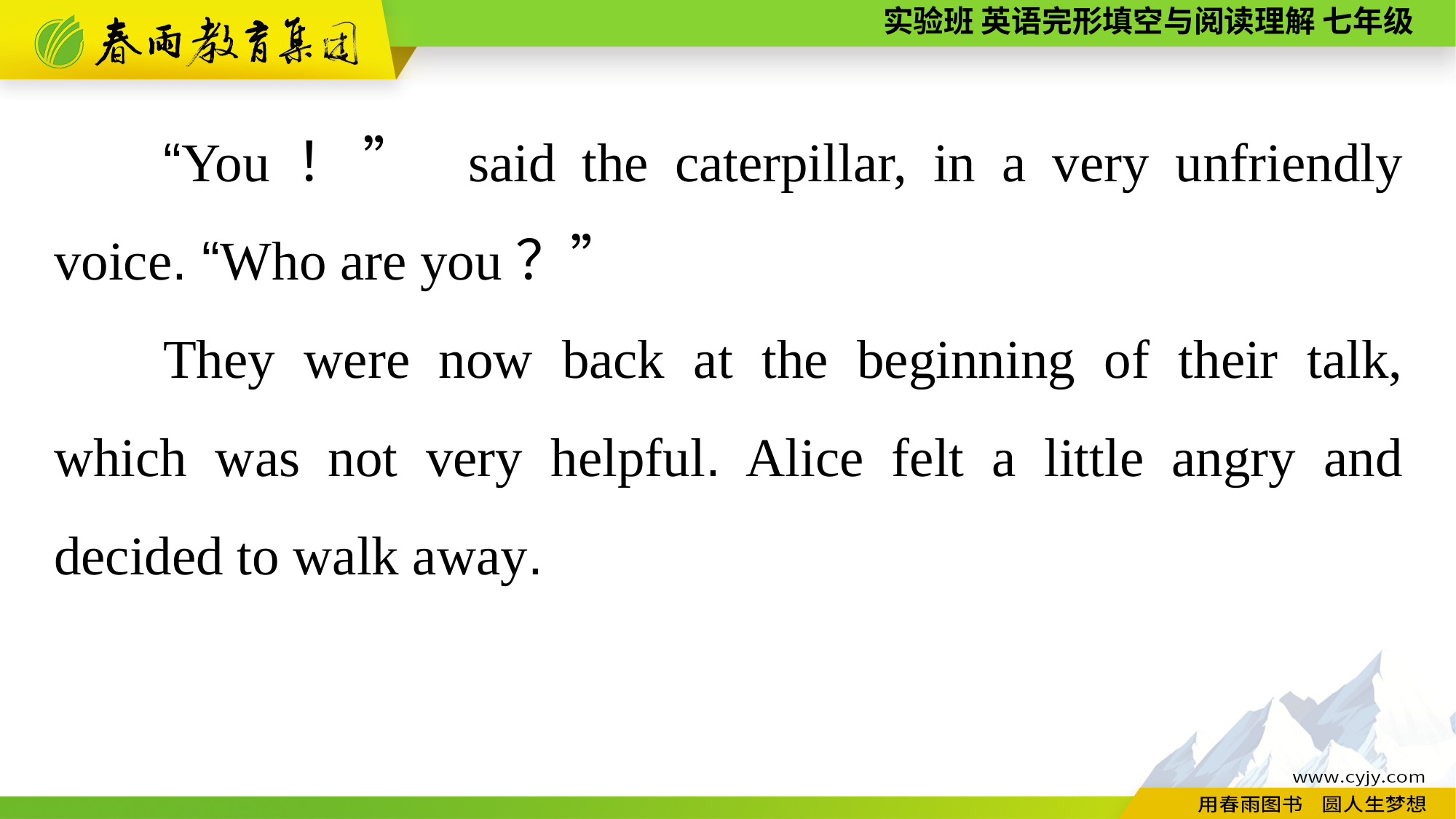

“You！” said the caterpillar, in a very unfriendly voice. “Who are you？”
They were now back at the beginning of their talk, which was not very helpful. Alice felt a little angry and decided to walk away.